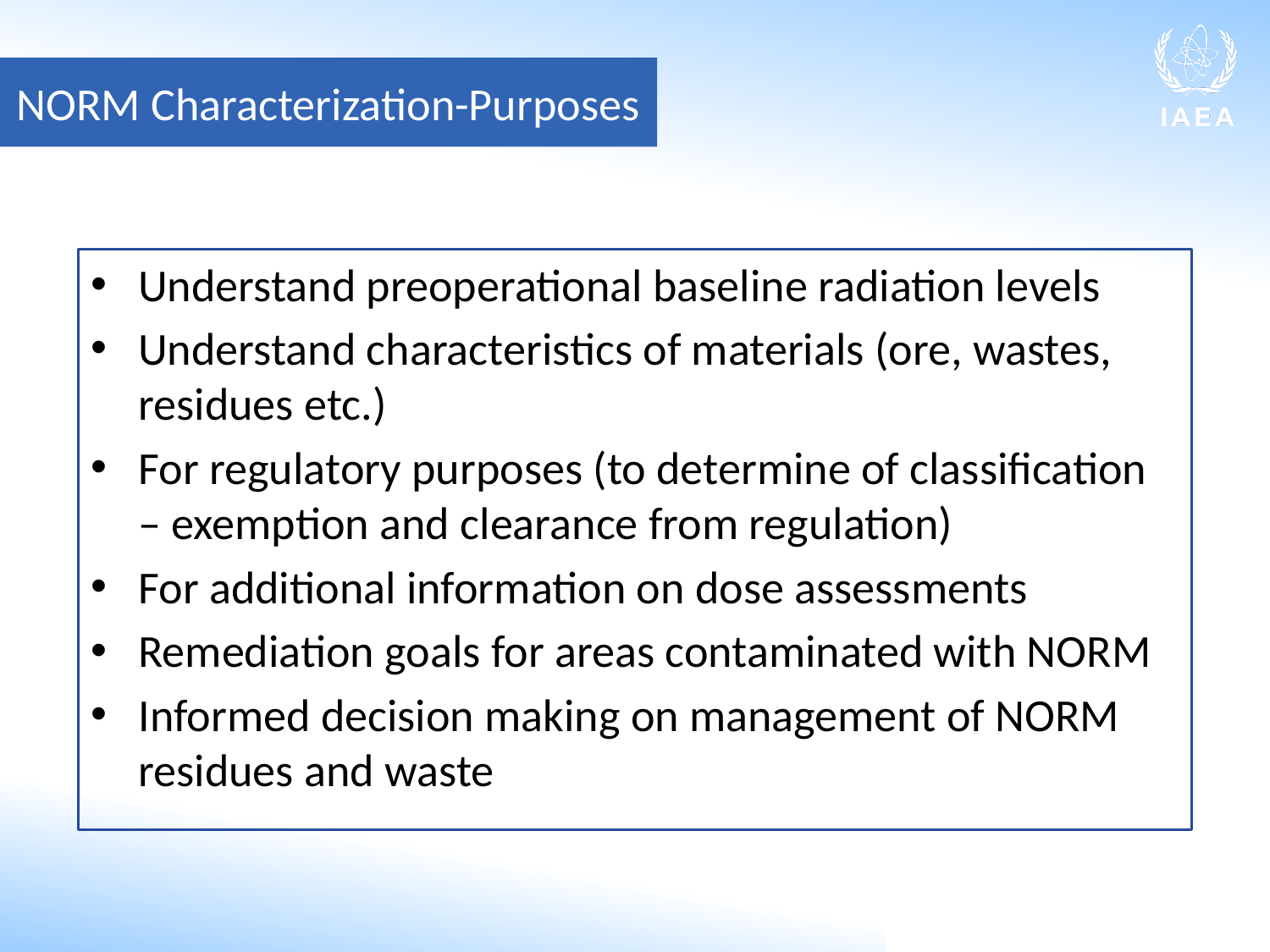

NORM Characterization-Purposes
Understand preoperational baseline radiation levels
Understand characteristics of materials (ore, wastes, residues etc.)
For regulatory purposes (to determine of classification – exemption and clearance from regulation)
For additional information on dose assessments
Remediation goals for areas contaminated with NORM
Informed decision making on management of NORM residues and waste